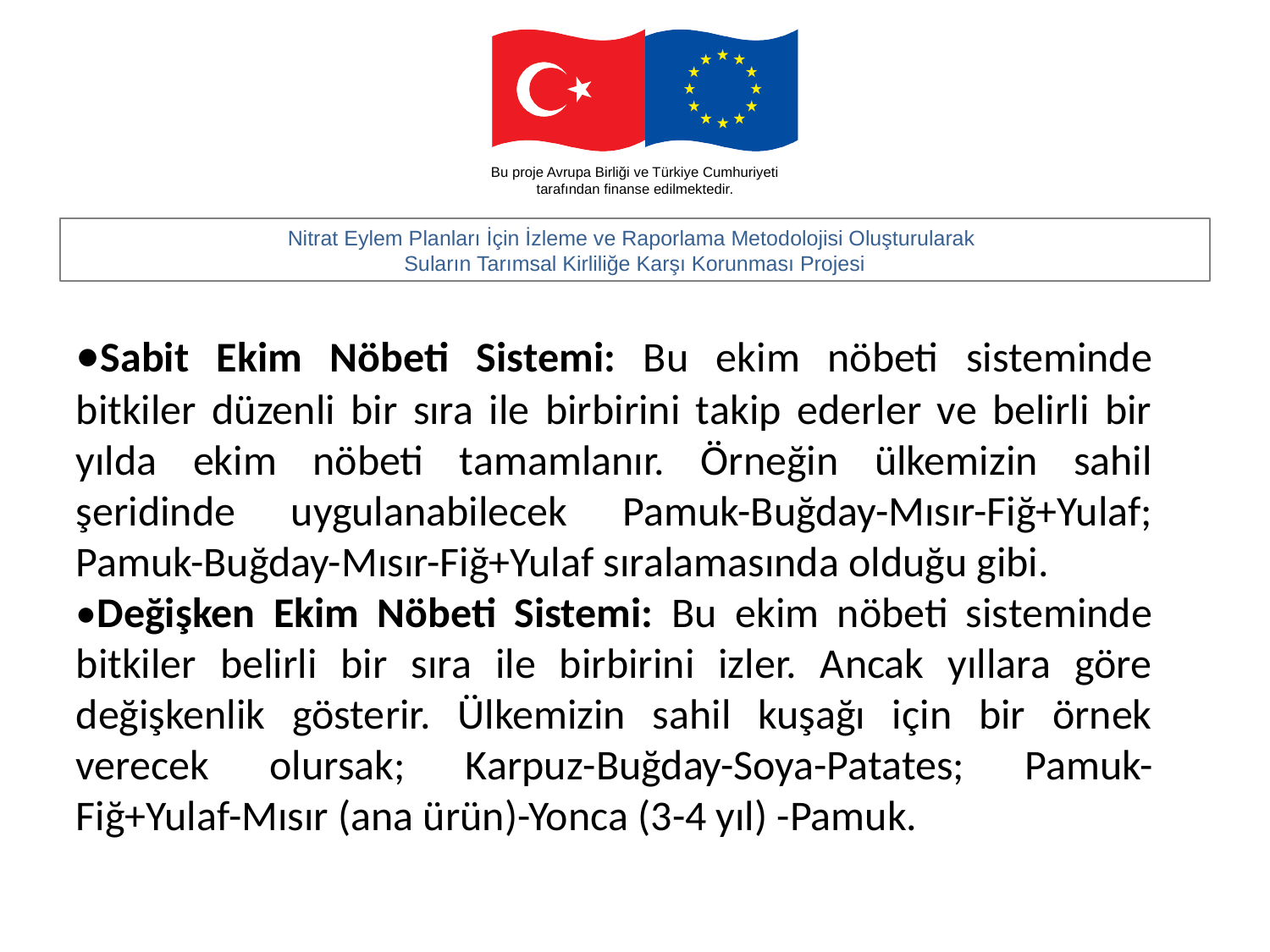

•Sabit Ekim Nöbeti Sistemi: Bu ekim nöbeti sisteminde bitkiler düzenli bir sıra ile birbirini takip ederler ve belirli bir yılda ekim nöbeti tamamlanır. Örneğin ülkemizin sahil şeridinde uygulanabilecek Pamuk-Buğday-Mısır-Fiğ+Yulaf; Pamuk-Buğday-Mısır-Fiğ+Yulaf sıralamasında olduğu gibi.
•Değişken Ekim Nöbeti Sistemi: Bu ekim nöbeti sisteminde bitkiler belirli bir sıra ile birbirini izler. Ancak yıllara göre değişkenlik gösterir. Ülkemizin sahil kuşağı için bir örnek verecek olursak; Karpuz-Buğday-Soya-Patates; Pamuk-Fiğ+Yulaf-Mısır (ana ürün)-Yonca (3-4 yıl) -Pamuk.